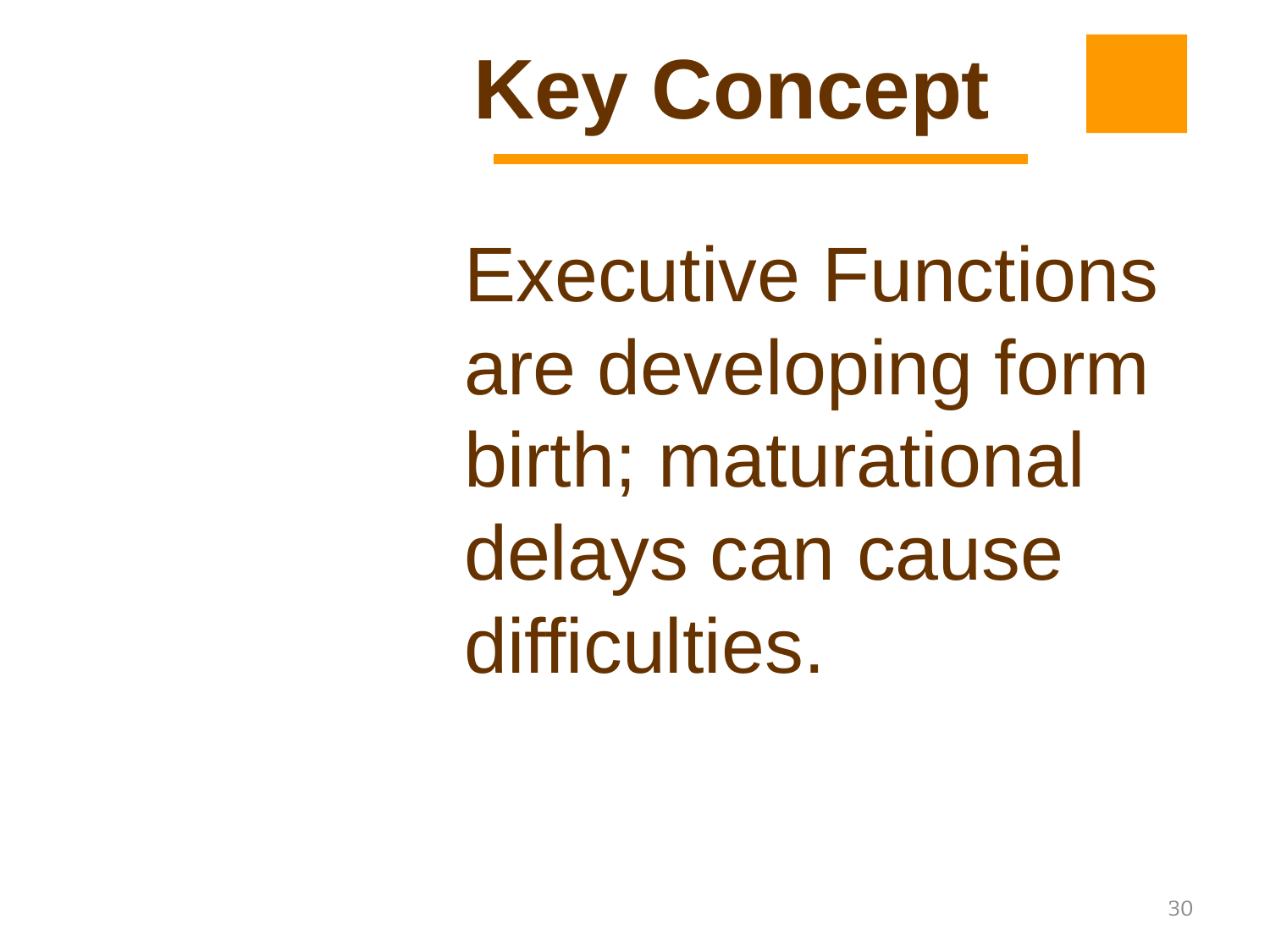

Key Concept

Executive Functions are developing form birth; maturational delays can cause difficulties.
30